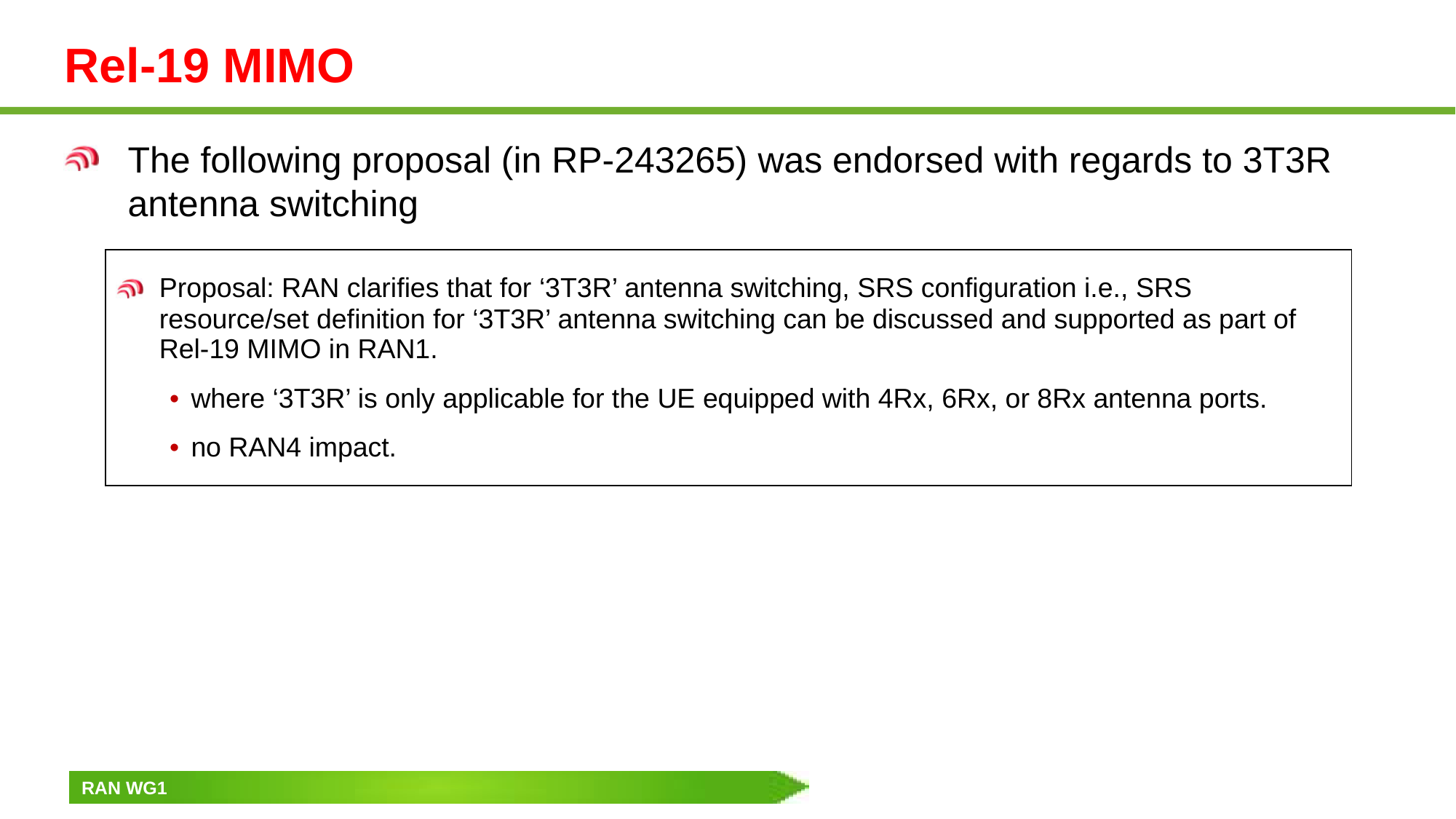

# Rel-19 MIMO
The following proposal (in RP-243265) was endorsed with regards to 3T3R antenna switching

| Proposal: RAN clarifies that for ‘3T3R’ antenna switching, SRS configuration i.e., SRS resource/set definition for ‘3T3R’ antenna switching can be discussed and supported as part of Rel-19 MIMO in RAN1. where ‘3T3R’ is only applicable for the UE equipped with 4Rx, 6Rx, or 8Rx antenna ports. no RAN4 impact. |
| --- |